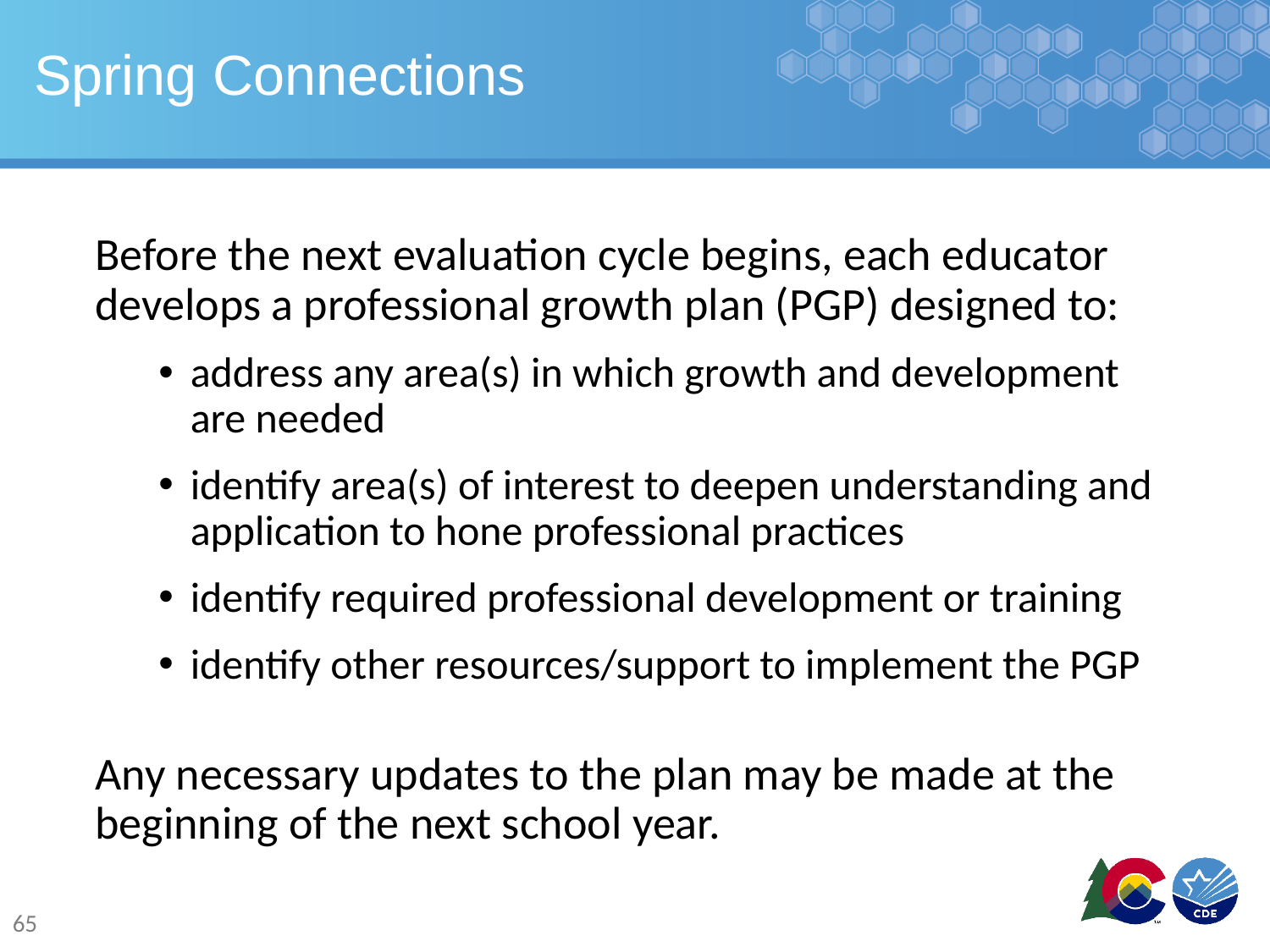

# Spring Connections
Before the next evaluation cycle begins, each educator develops a professional growth plan (PGP) designed to:
address any area(s) in which growth and development are needed
identify area(s) of interest to deepen understanding and application to hone professional practices
identify required professional development or training
identify other resources/support to implement the PGP

Any necessary updates to the plan may be made at the beginning of the next school year.
65